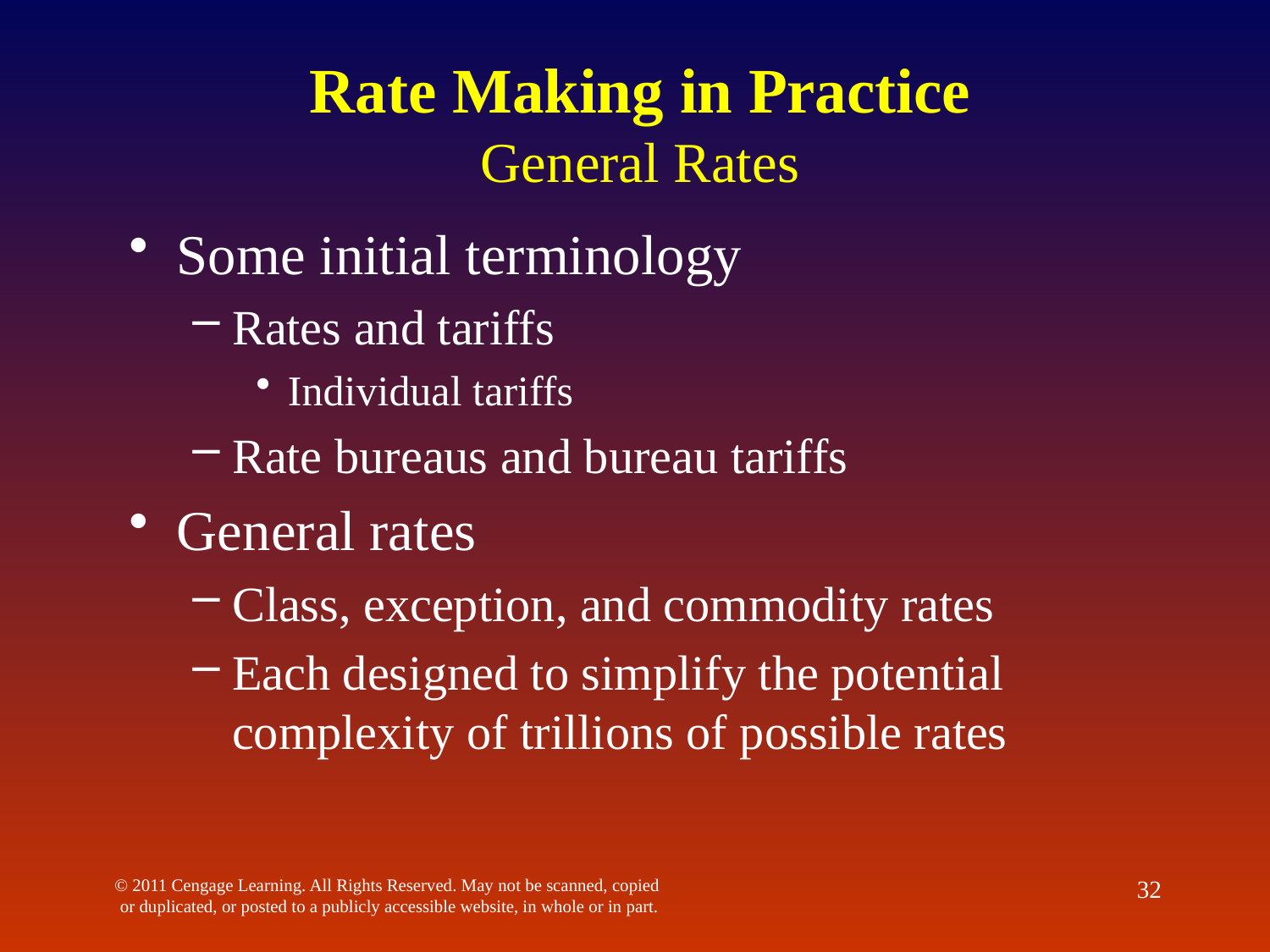

# Rate Making in Practice General Rates
Some initial terminology
Rates and tariffs
Individual tariffs
Rate bureaus and bureau tariffs
General rates
Class, exception, and commodity rates
Each designed to simplify the potential complexity of trillions of possible rates

© 2011 Cengage Learning. All Rights Reserved. May not be scanned, copied   or duplicated, or posted to a publicly accessible website, in whole or in part.
32